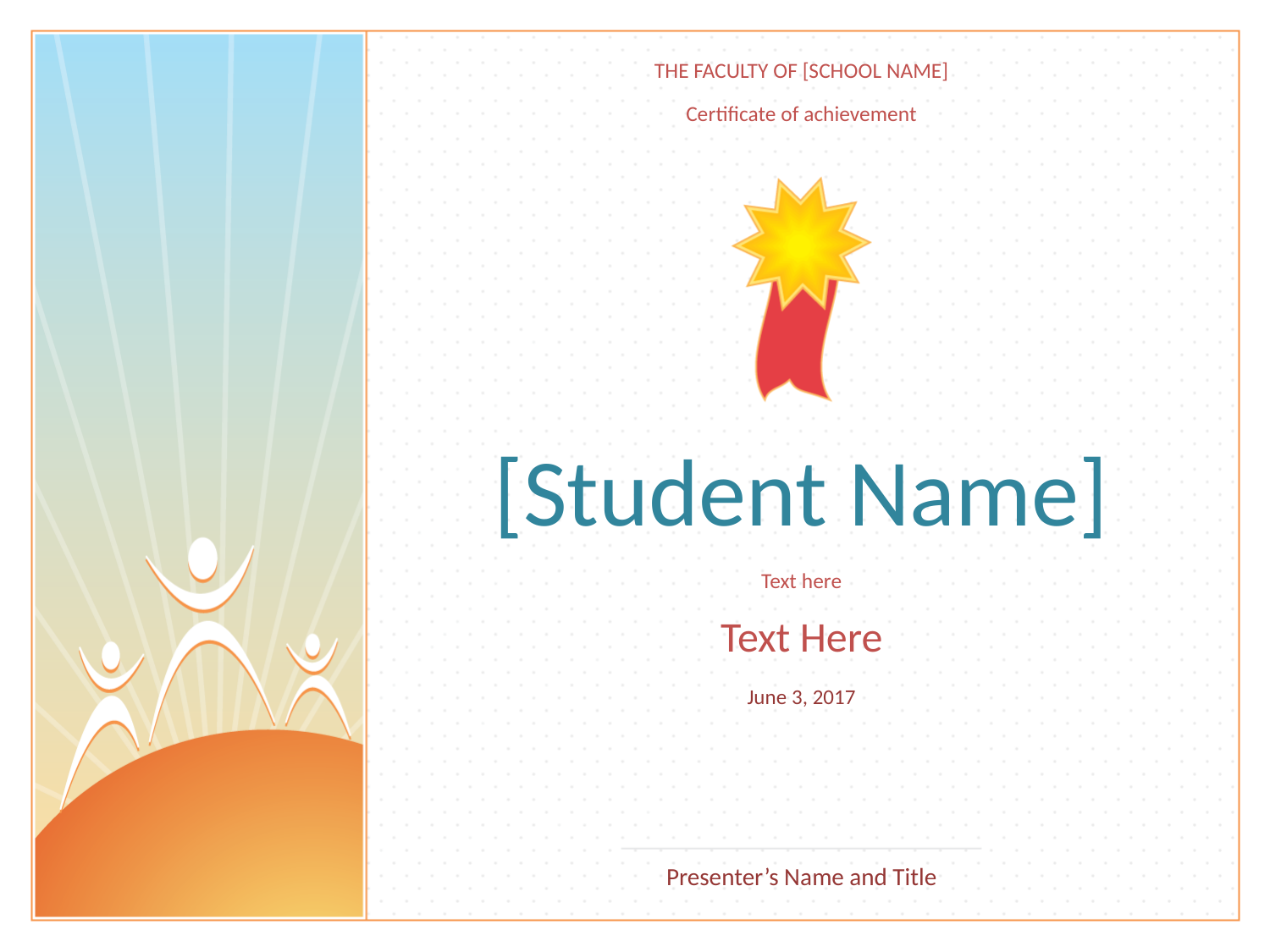

THE FACULTY OF [SCHOOL NAME]
Certificate of achievement
[Student Name]
Text here
# Text Here
June 3, 2017
Presenter’s Name and Title